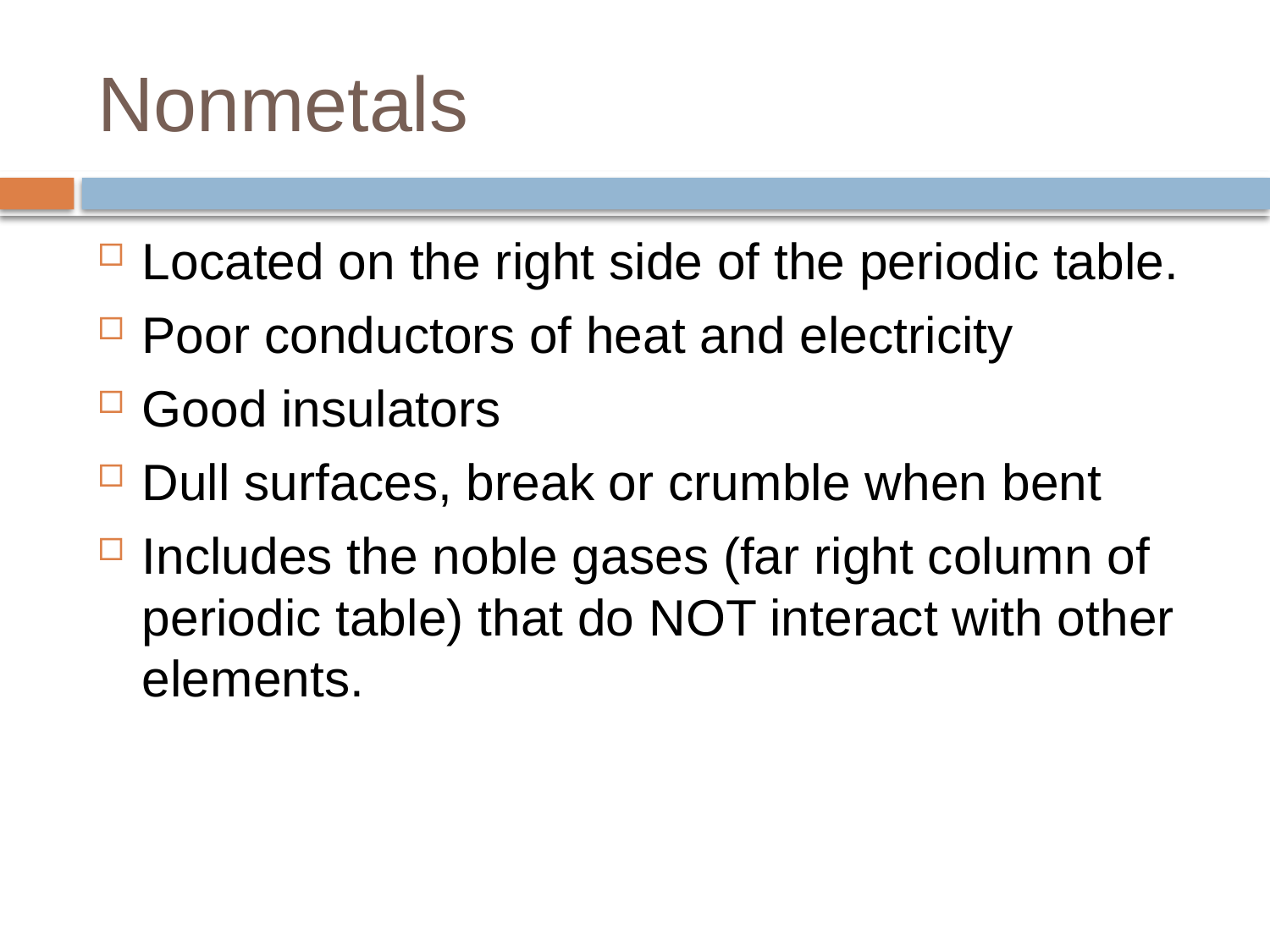

# Nonmetals
Located on the right side of the periodic table.
Poor conductors of heat and electricity
Good insulators
Dull surfaces, break or crumble when bent
Includes the noble gases (far right column of periodic table) that do NOT interact with other elements.